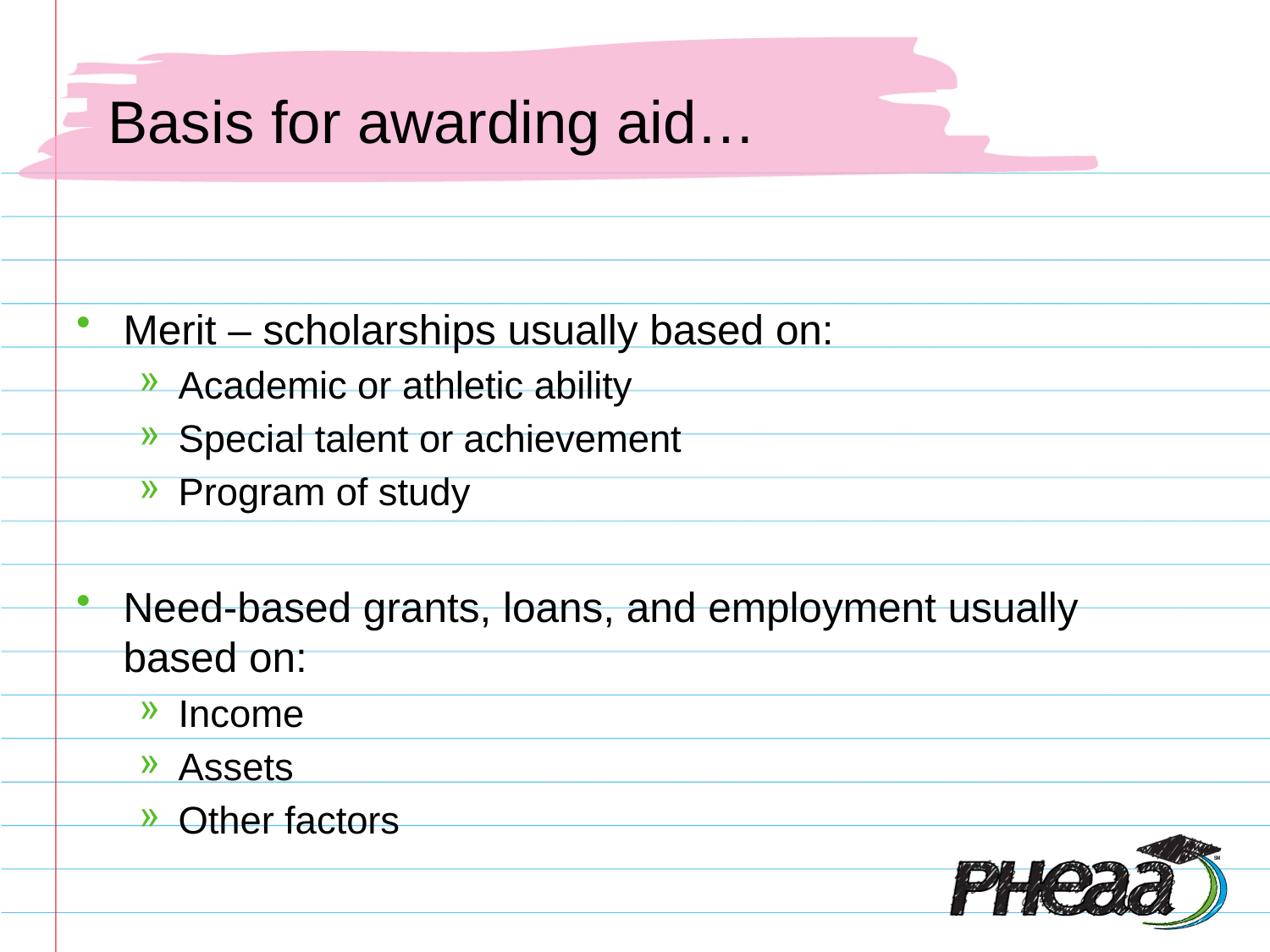

# Basis for awarding aid…
Merit – scholarships usually based on:
Academic or athletic ability
Special talent or achievement
Program of study

Need-based grants, loans, and employment usually based on:
Income
Assets
Other factors